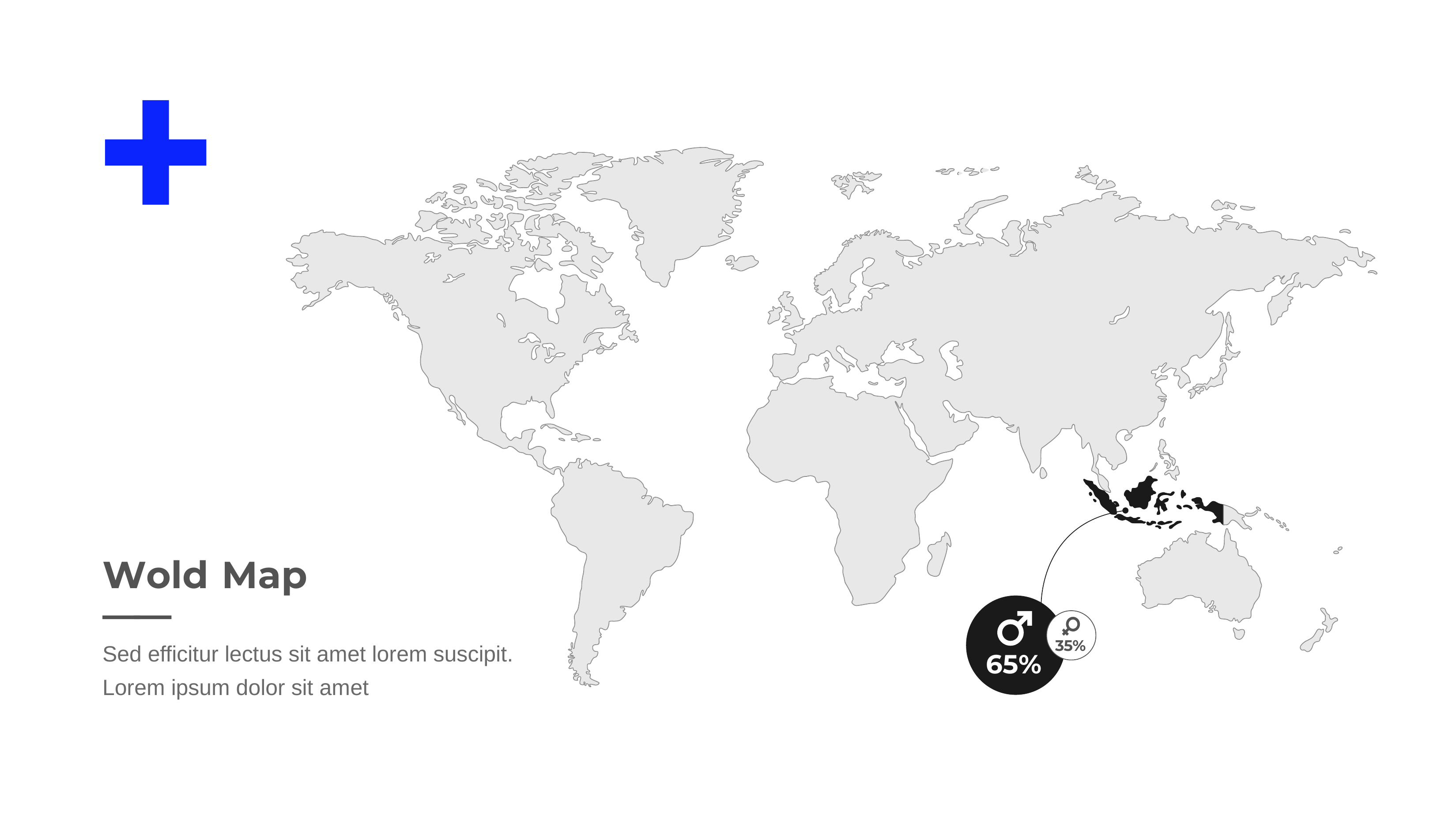

Wold	Map
——

65%

35%
Sed efficitur lectus sit amet lorem suscipit. Lorem ipsum dolor sit amet